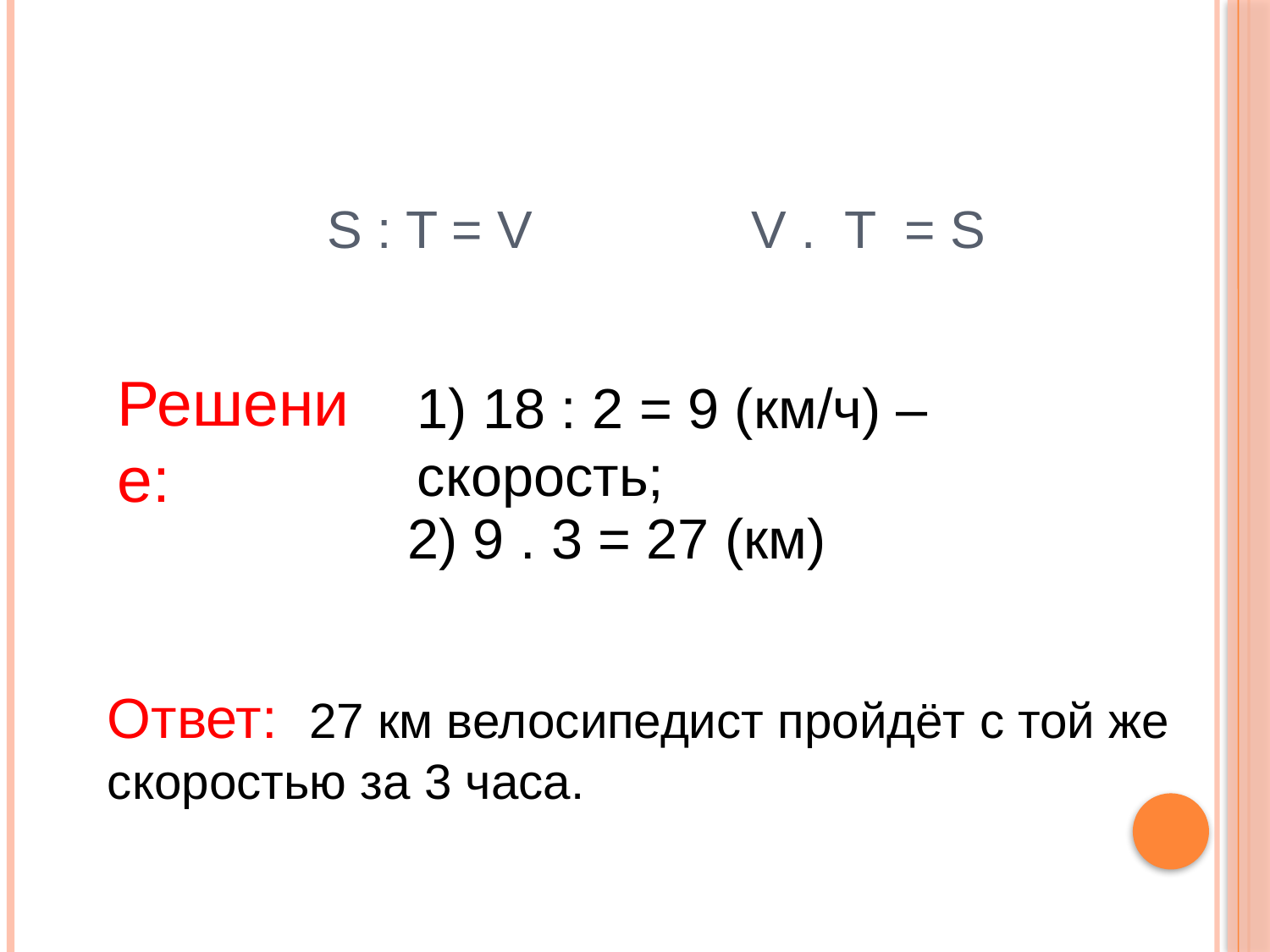

# S : t = V               V .  t  = S
Решение:
1) 18 : 2 = 9 (км/ч) – скорость;
2) 9 . 3 = 27 (км)
Ответ:  27 км велосипедист пройдёт с той же скоростью за 3 часа.